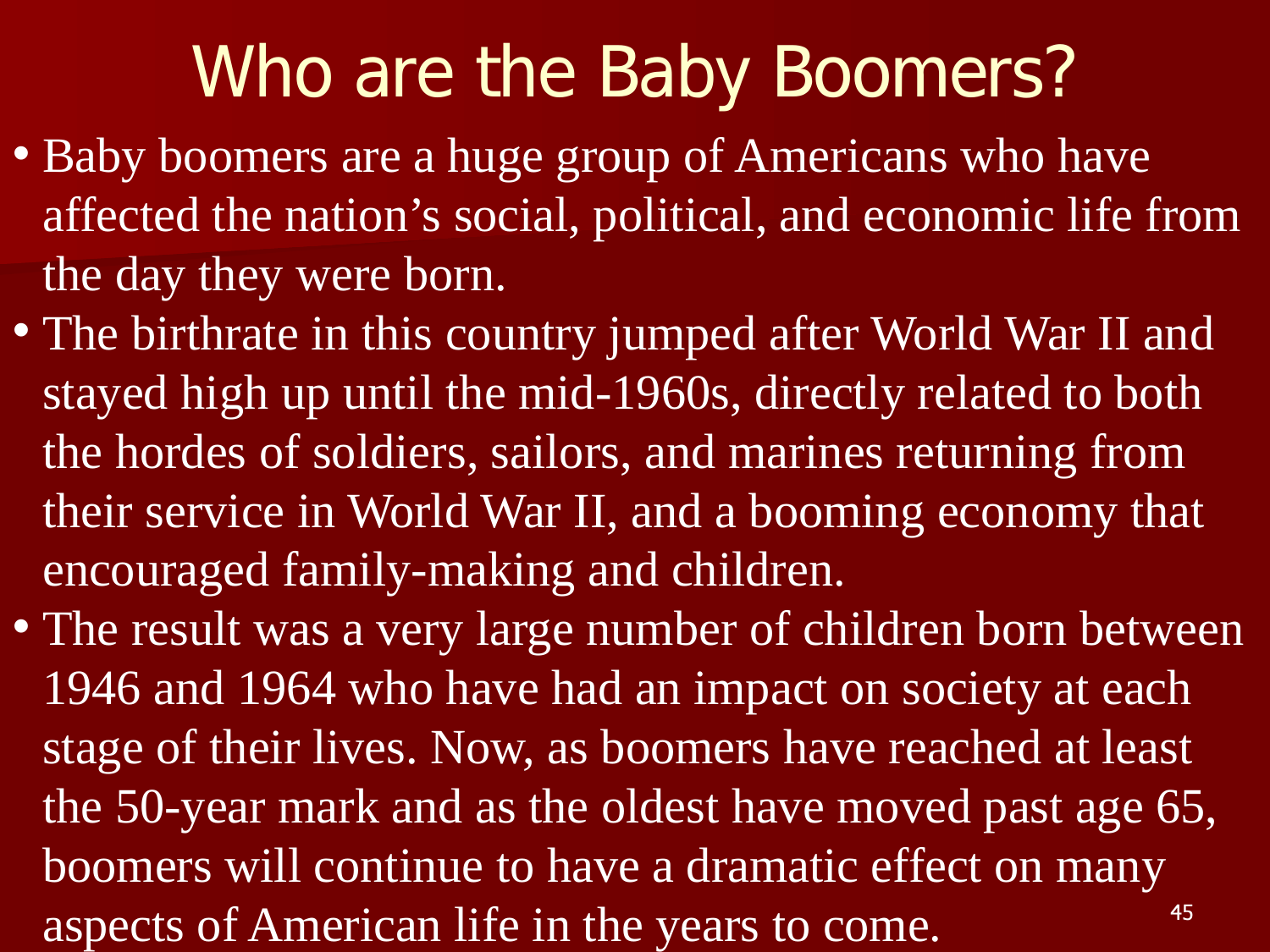

# Who are the Baby Boomers?
Baby boomers are a huge group of Americans who have affected the nation’s social, political, and economic life from the day they were born.
The birthrate in this country jumped after World War II and stayed high up until the mid-1960s, directly related to both the hordes of soldiers, sailors, and marines returning from their service in World War II, and a booming economy that encouraged family-making and children.
The result was a very large number of children born between 1946 and 1964 who have had an impact on society at each stage of their lives. Now, as boomers have reached at least the 50-year mark and as the oldest have moved past age 65, boomers will continue to have a dramatic effect on many aspects of American life in the years to come.
45